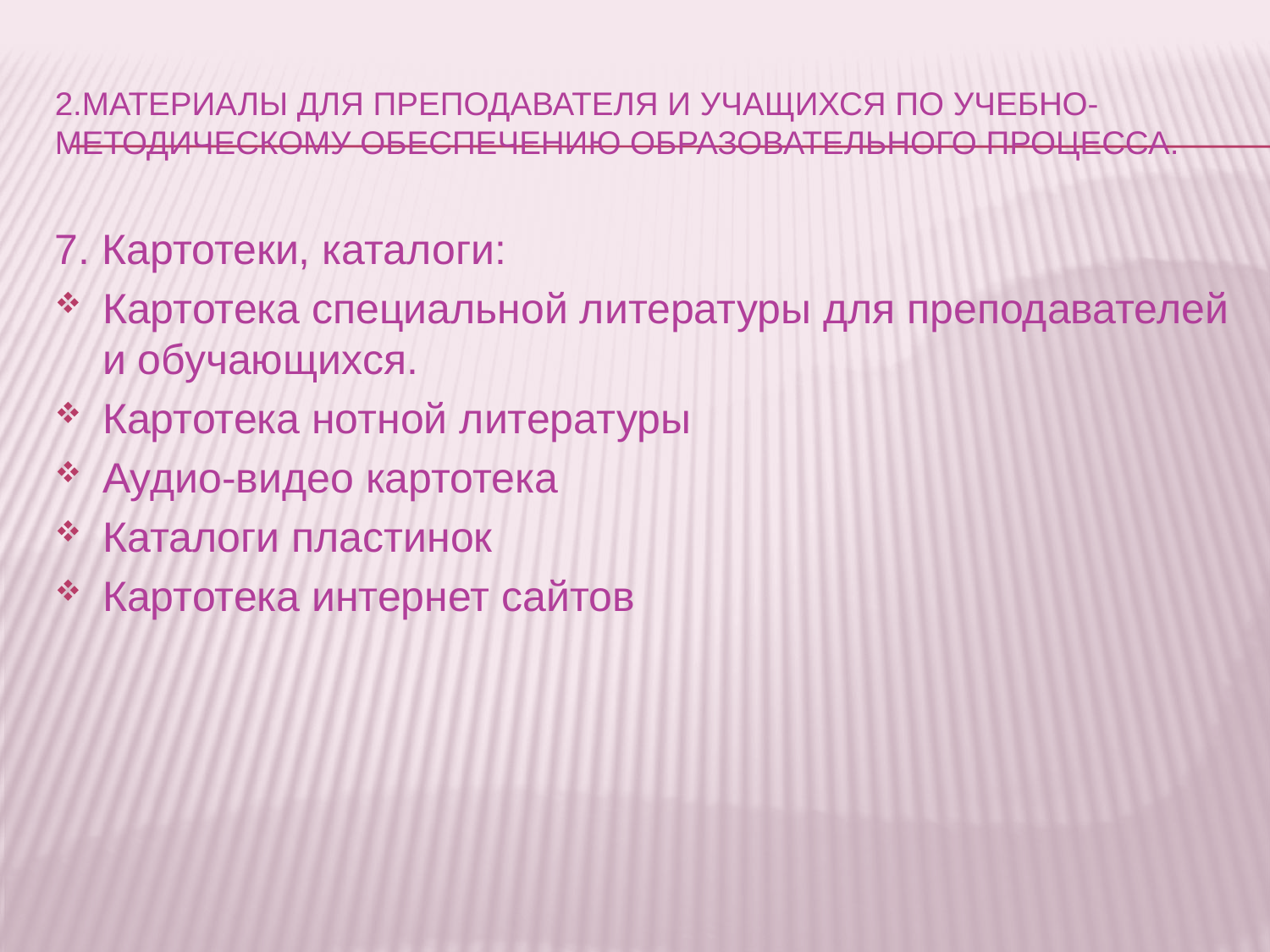

# 2.Материалы для преподавателя и учащихся по учебно-методическому обеспечению образовательного процесса.
7. Картотеки, каталоги:
Картотека специальной литературы для преподавателей и обучающихся.
Картотека нотной литературы
Аудио-видео картотека
Каталоги пластинок
Картотека интернет сайтов